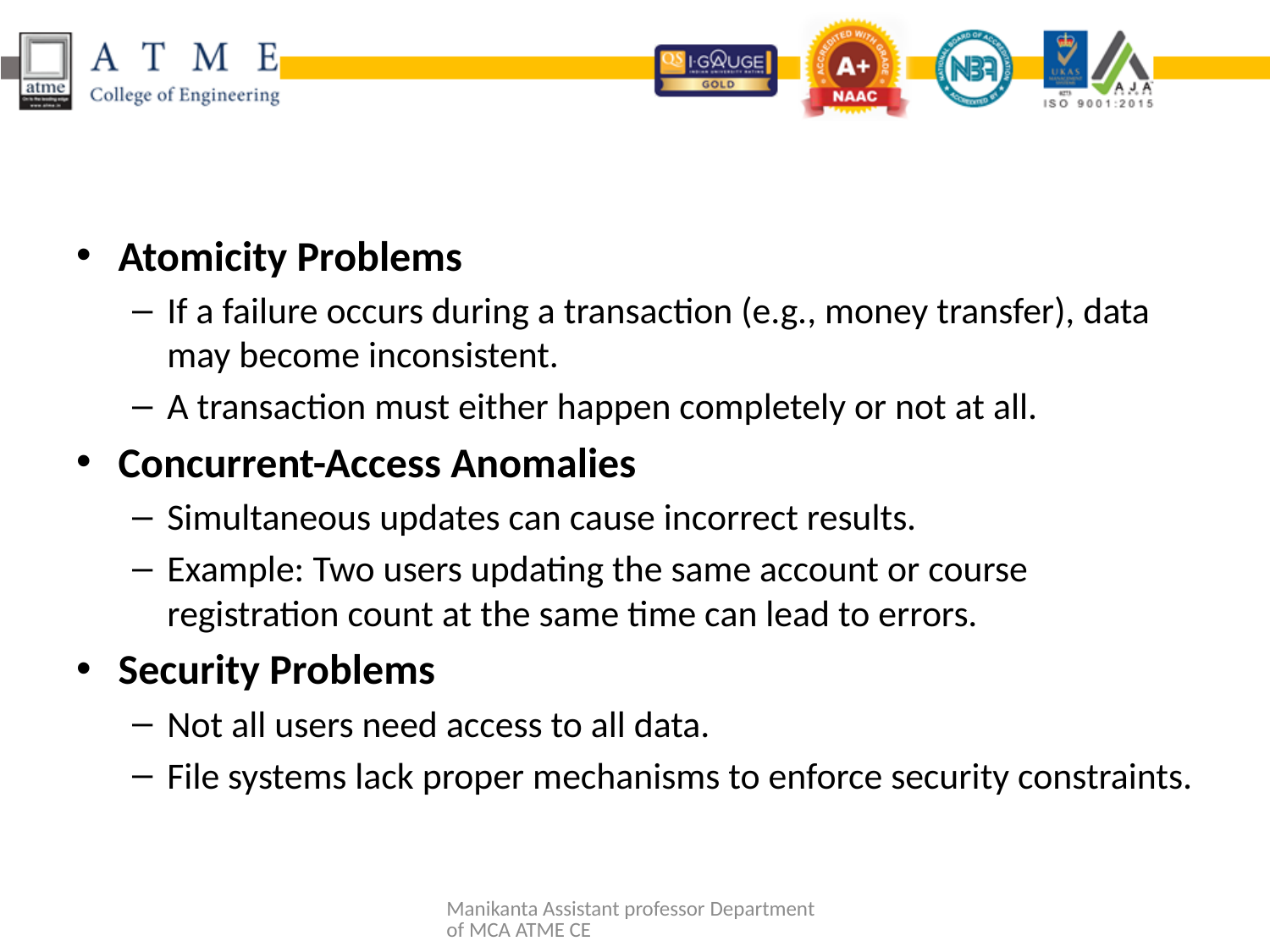

Atomicity Problems
If a failure occurs during a transaction (e.g., money transfer), data may become inconsistent.
A transaction must either happen completely or not at all.
Concurrent-Access Anomalies
Simultaneous updates can cause incorrect results.
Example: Two users updating the same account or course registration count at the same time can lead to errors.
Security Problems
Not all users need access to all data.
File systems lack proper mechanisms to enforce security constraints.

Manikanta Assistant professor Department of MCA ATME CE